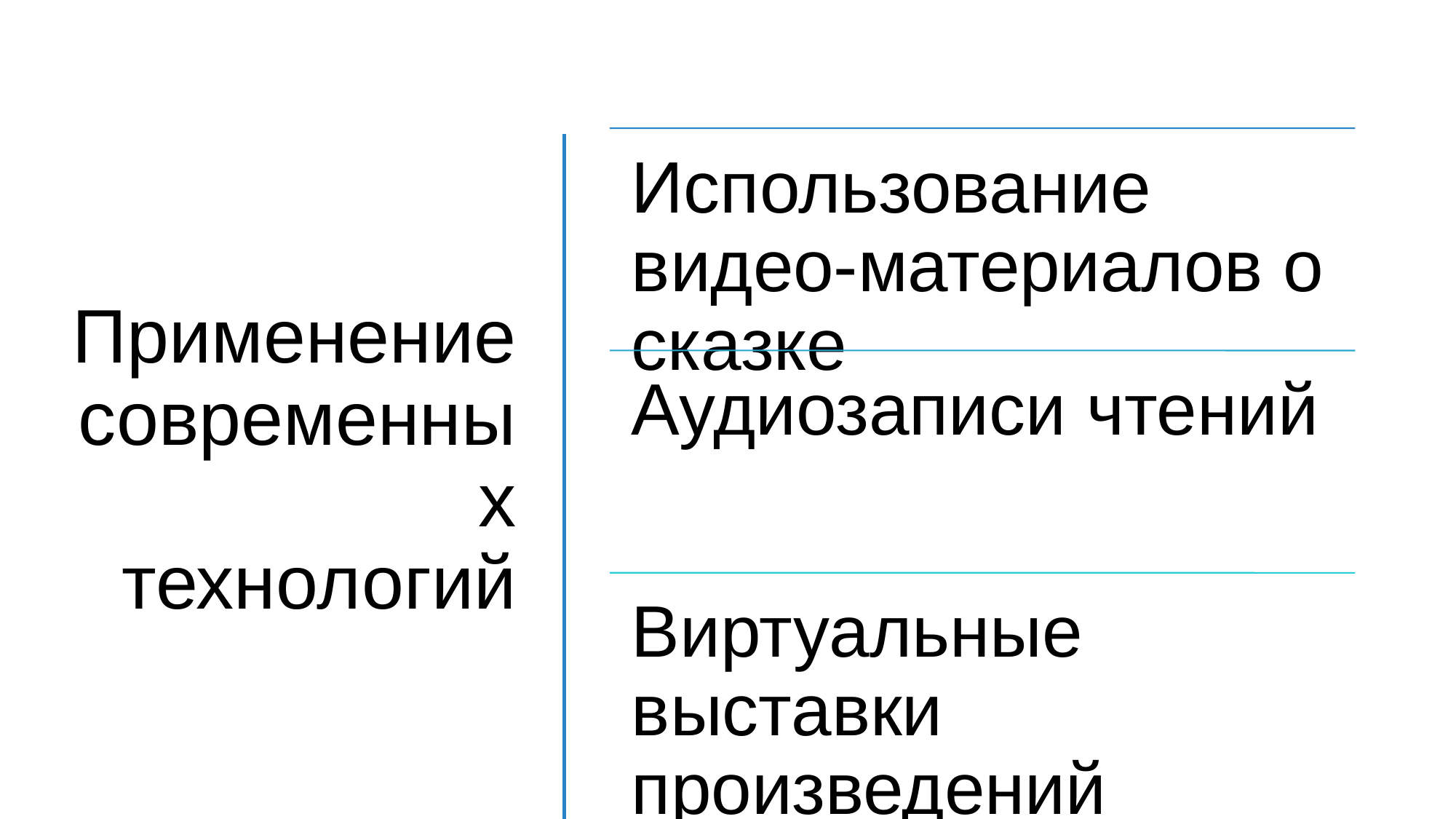

# Применение современных технологий
Использование видео-материалов о сказке
Аудиозаписи чтений
Виртуальные выставки произведений Ершова